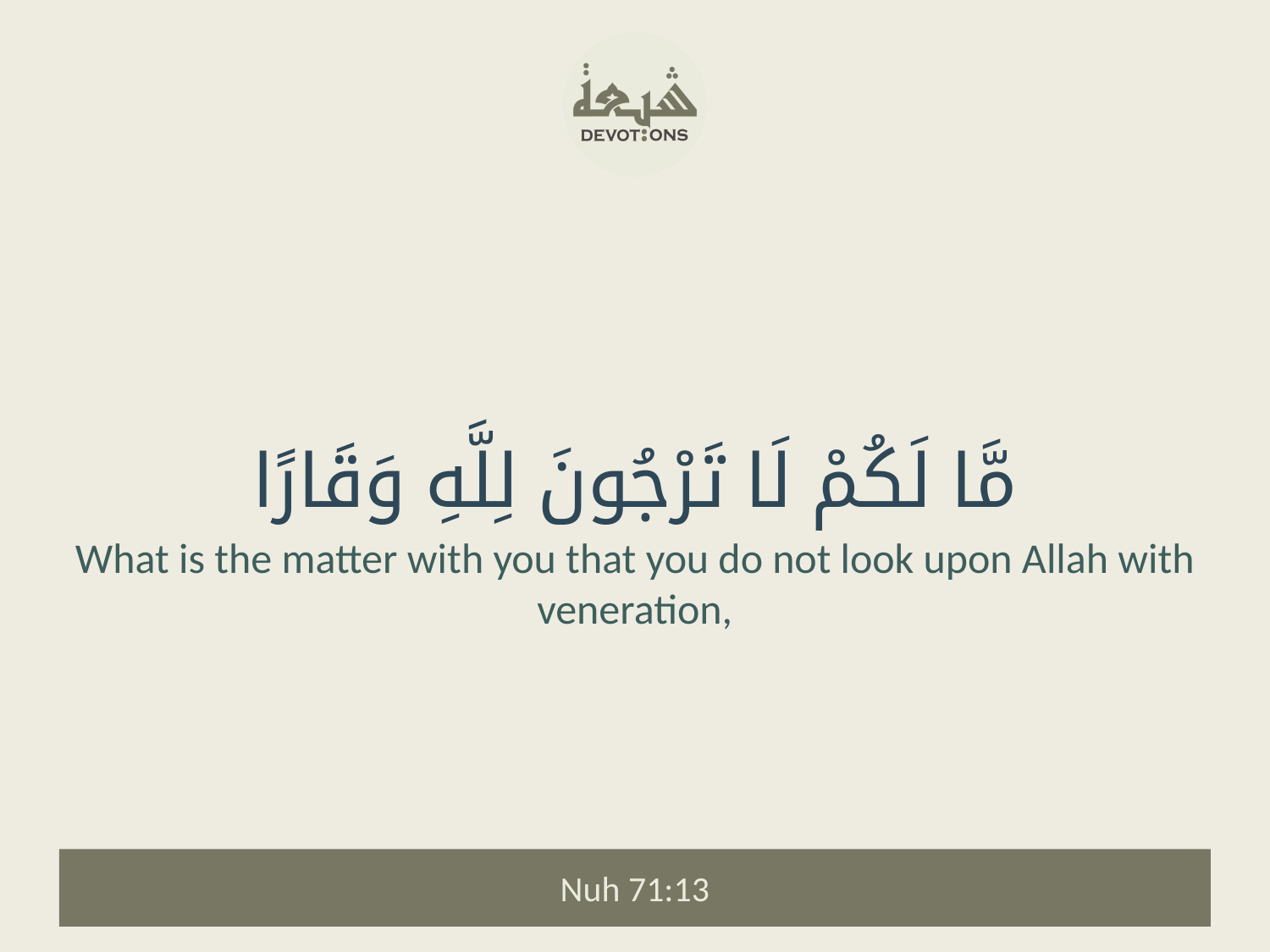

مَّا لَكُمْ لَا تَرْجُونَ لِلَّهِ وَقَارًا
What is the matter with you that you do not look upon Allah with veneration,
Nuh 71:13